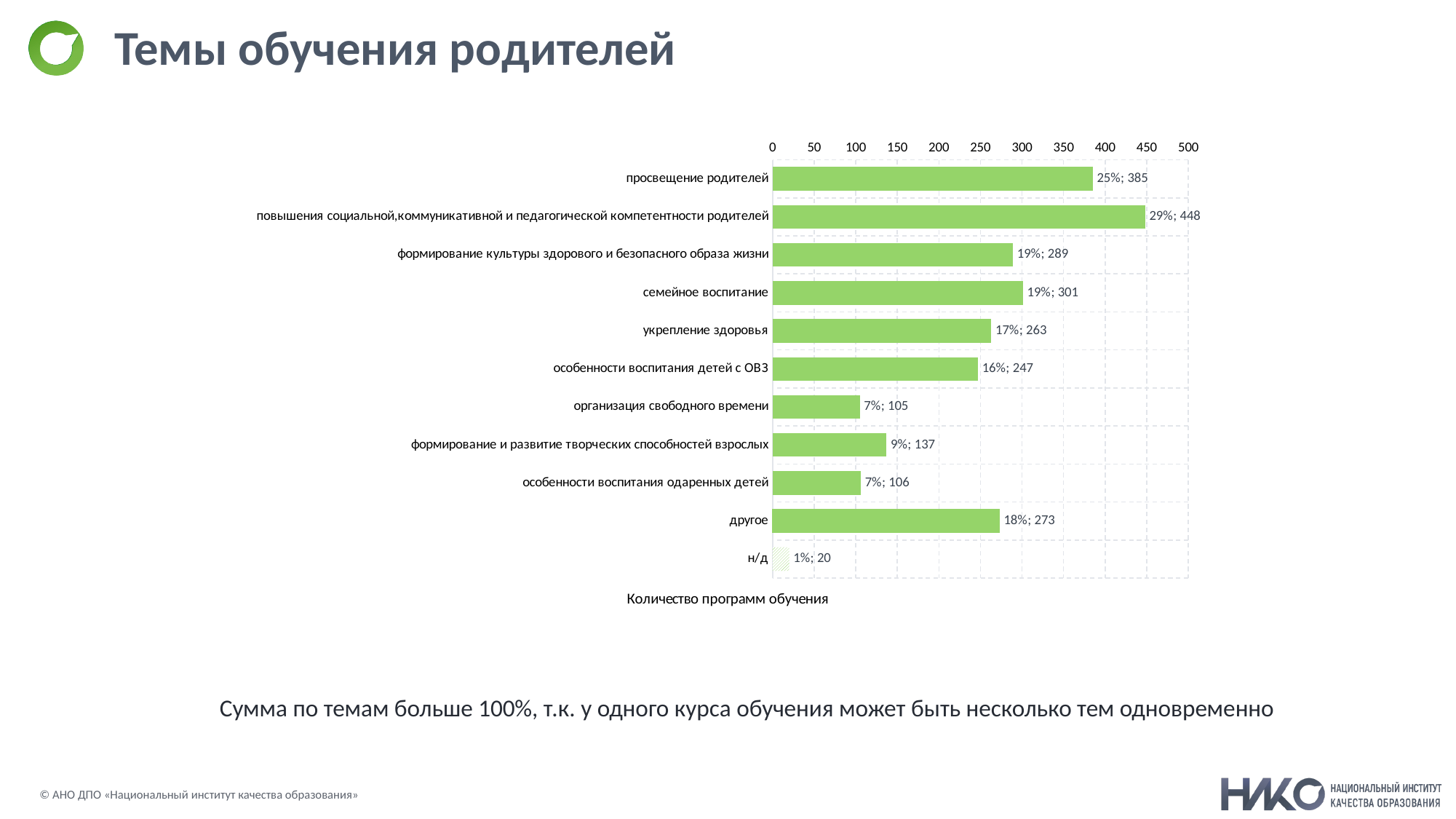

# Темы обучения родителей

### Chart

| Category |  |
|---|---|
| просвещение родителей | 385.0 |
| повышения социальной,коммуникативной и педагогической компетентности родителей | 448.0 |
| формирование культуры здорового и безопасного образа жизни | 289.0 |
| семейное воспитание | 301.0 |
| укрепление здоровья | 263.0 |
| особенности воспитания детей с ОВЗ | 247.0 |
| организация свободного времени | 105.0 |
| формирование и развитие творческих способностей взрослых | 137.0 |
| особенности воспитания одаренных детей | 106.0 |
| другое | 273.0 |
| н/д | 20.0 |
Сумма по темам больше 100%, т.к. у одного курса обучения может быть несколько тем одновременно